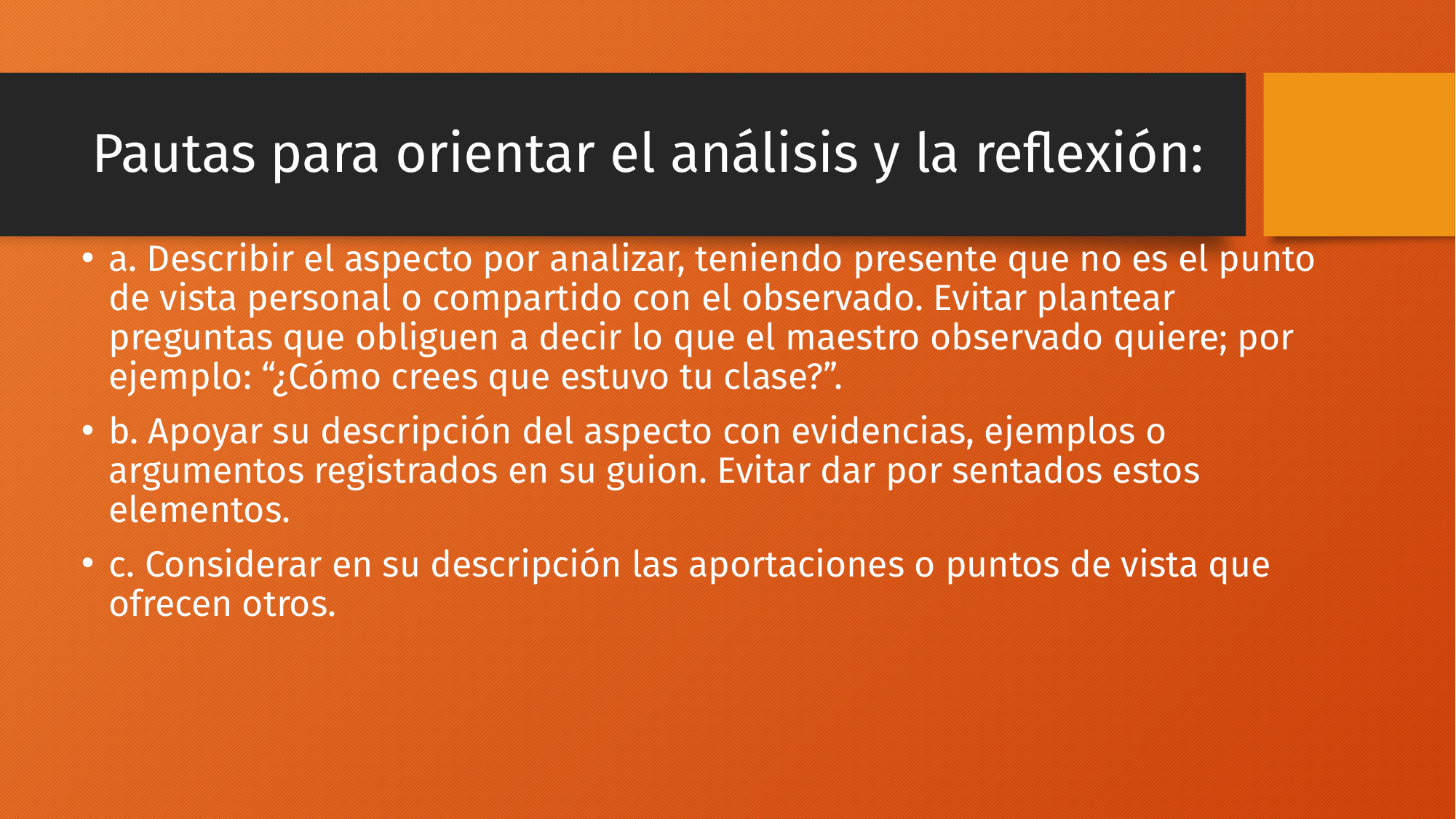

# Pautas para orientar el análisis y la reflexión:
a. Describir el aspecto por analizar, teniendo presente que no es el punto de vista personal o compartido con el observado. Evitar plantear preguntas que obliguen a decir lo que el maestro observado quiere; por ejemplo: “¿Cómo crees que estuvo tu clase?”.
b. Apoyar su descripción del aspecto con evidencias, ejemplos o argumentos registrados en su guion. Evitar dar por sentados estos elementos.
c. Considerar en su descripción las aportaciones o puntos de vista que ofrecen otros.